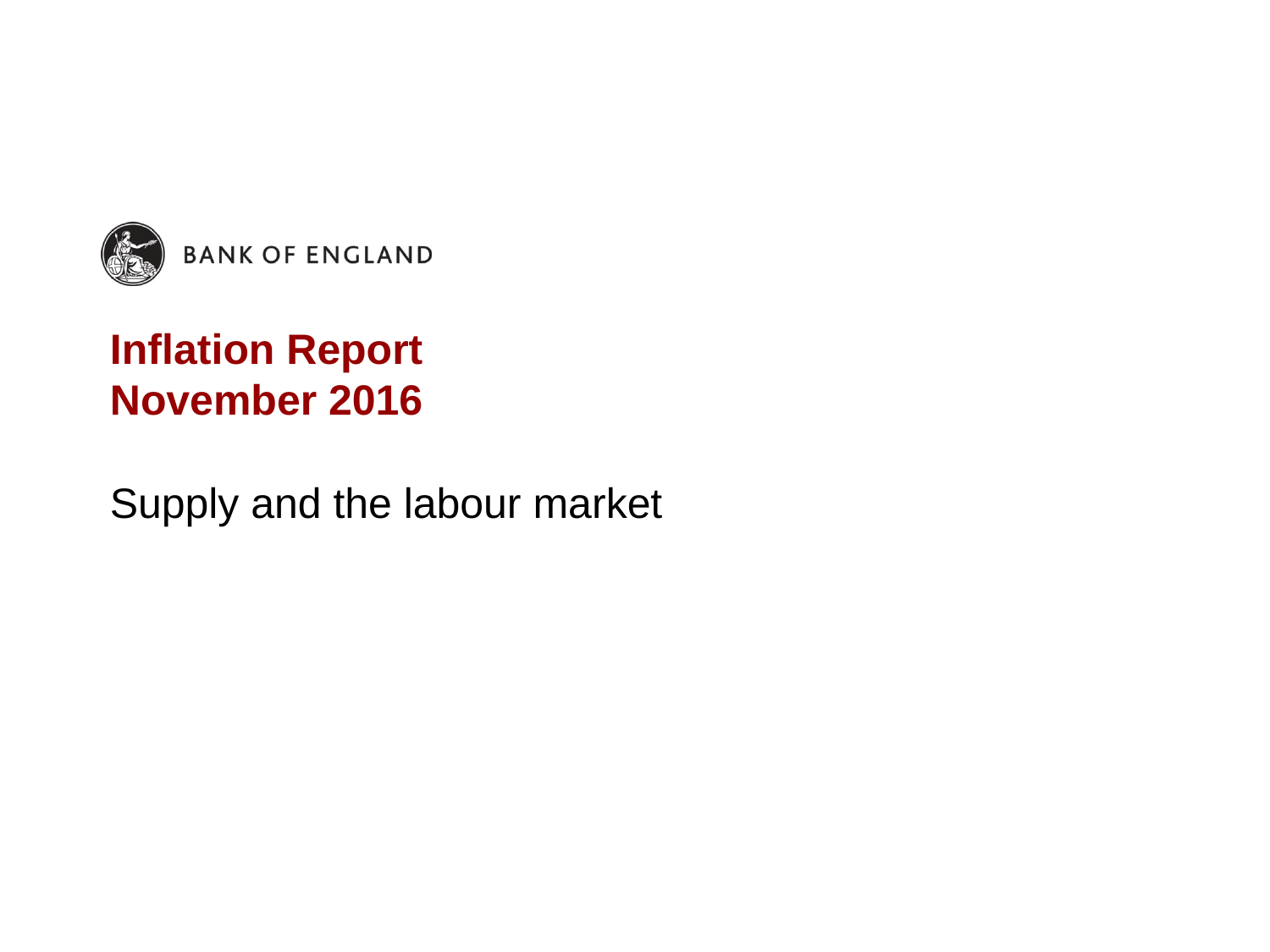

# Inflation Report November 2016
Supply and the labour market